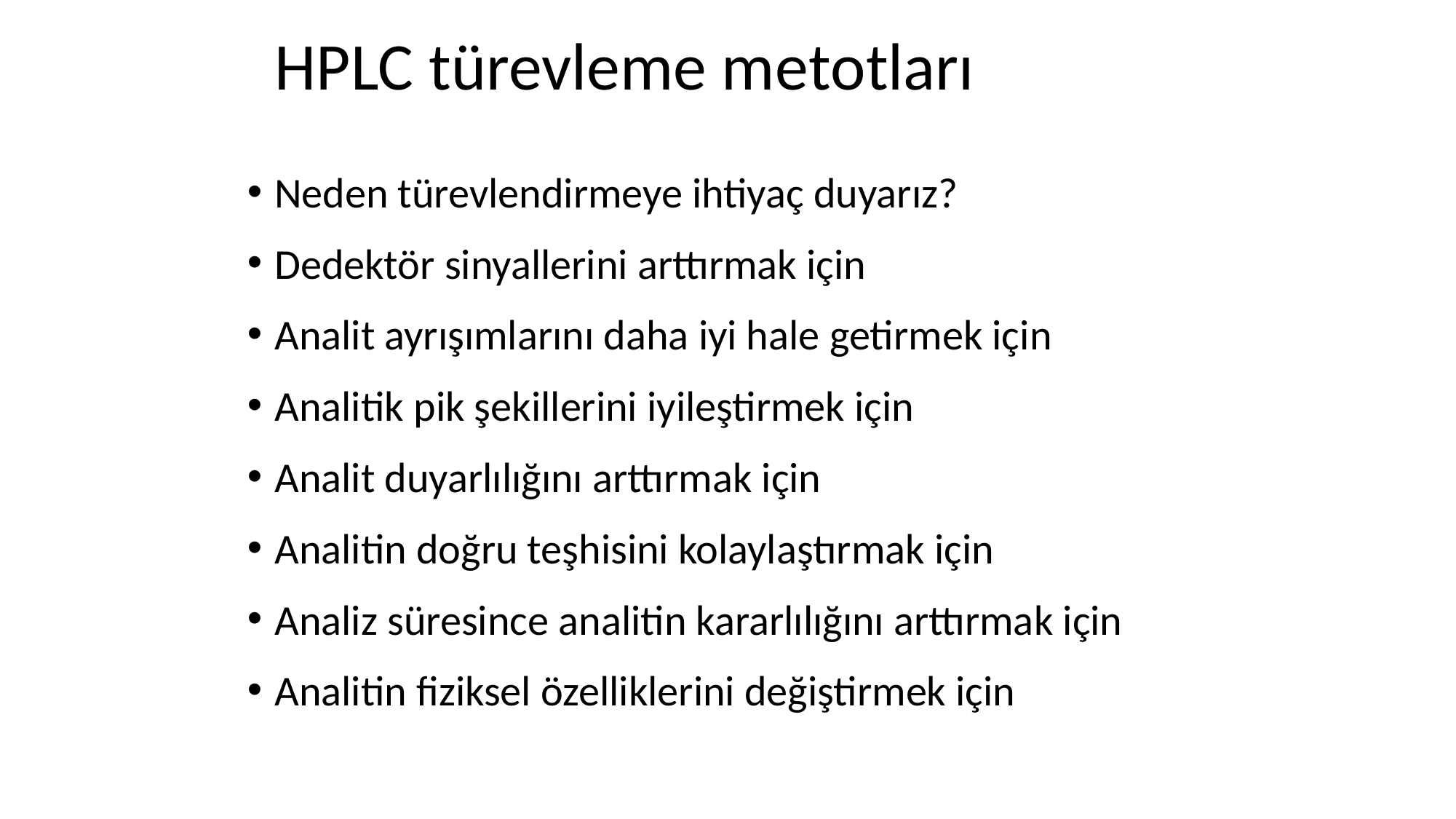

# HPLC türevleme metotları
Neden türevlendirmeye ihtiyaç duyarız?
Dedektör sinyallerini arttırmak için
Analit ayrışımlarını daha iyi hale getirmek için
Analitik pik şekillerini iyileştirmek için
Analit duyarlılığını arttırmak için
Analitin doğru teşhisini kolaylaştırmak için
Analiz süresince analitin kararlılığını arttırmak için
Analitin fiziksel özelliklerini değiştirmek için